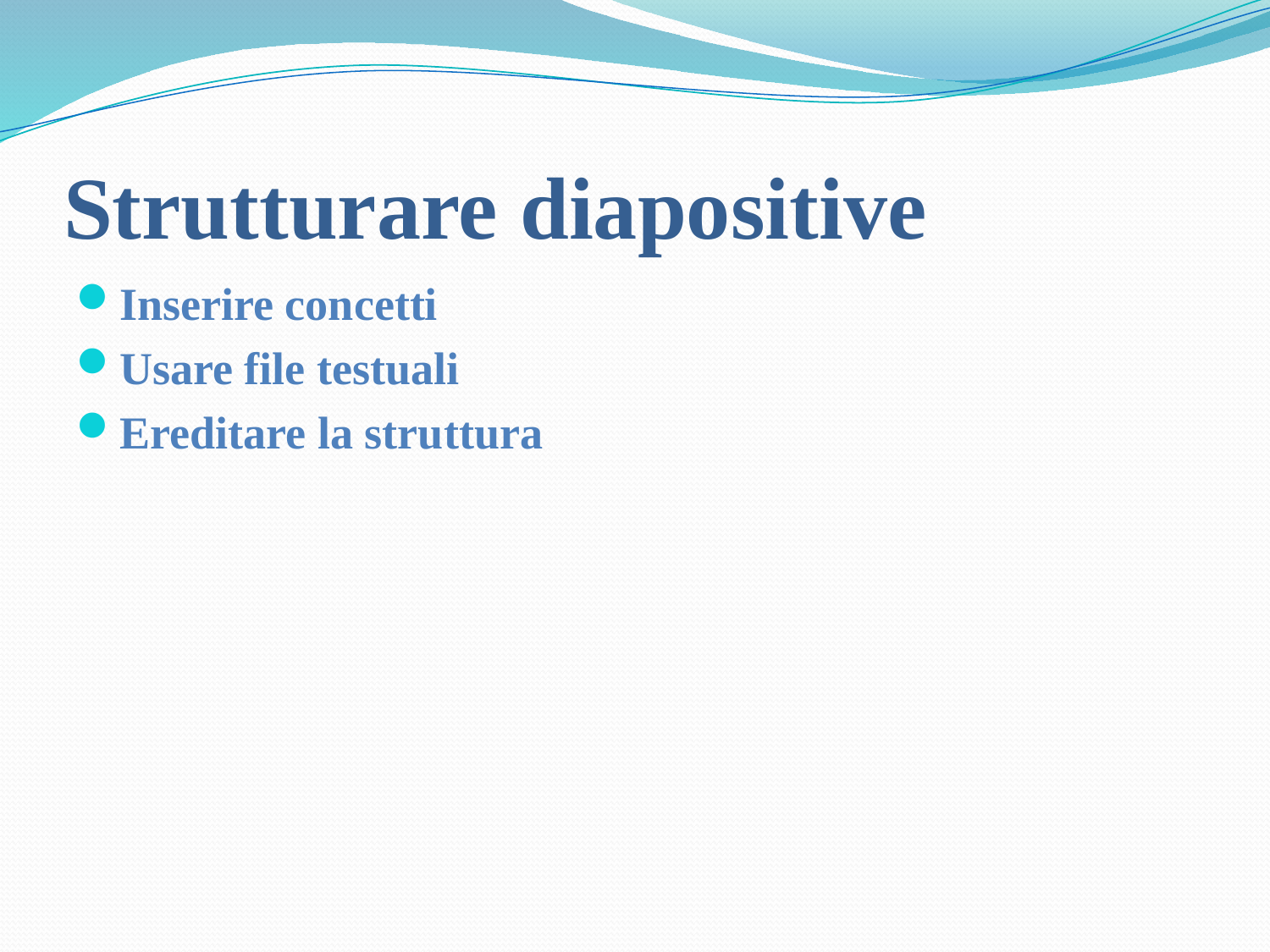

# Strutturare diapositive
Inserire concetti
Usare file testuali
Ereditare la struttura